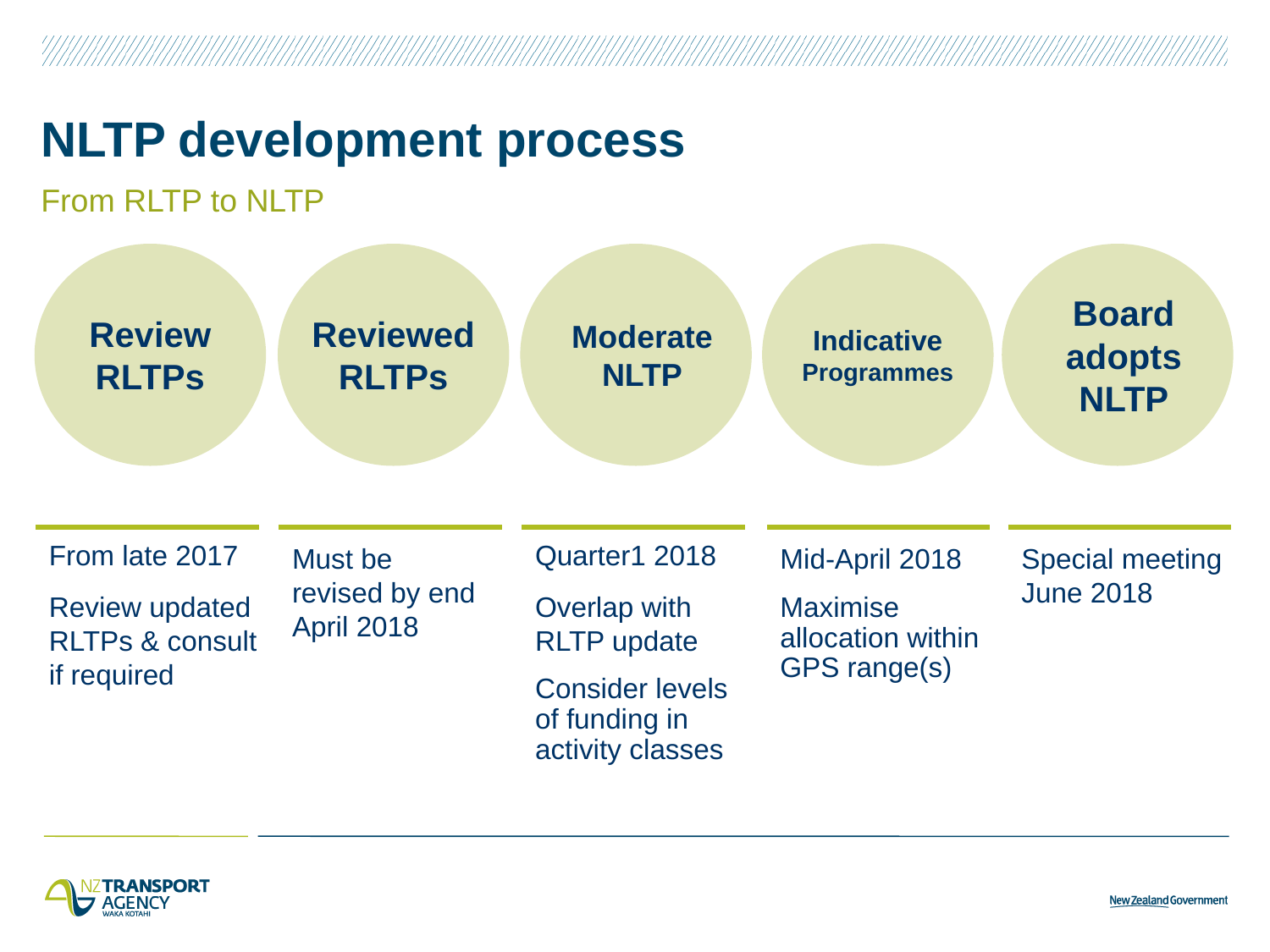

# NLTP development process
From RLTP to NLTP
Review RLTPs
Reviewed RLTPs
Moderate NLTP
Indicative Programmes
Board adopts NLTP
From late 2017
Review updated RLTPs & consult if required
Must be revised by end April 2018

Quarter1 2018
Overlap with RLTP update
Consider levels of funding in activity classes
Mid-April 2018
Maximise allocation within GPS range(s)

Special meeting June 2018